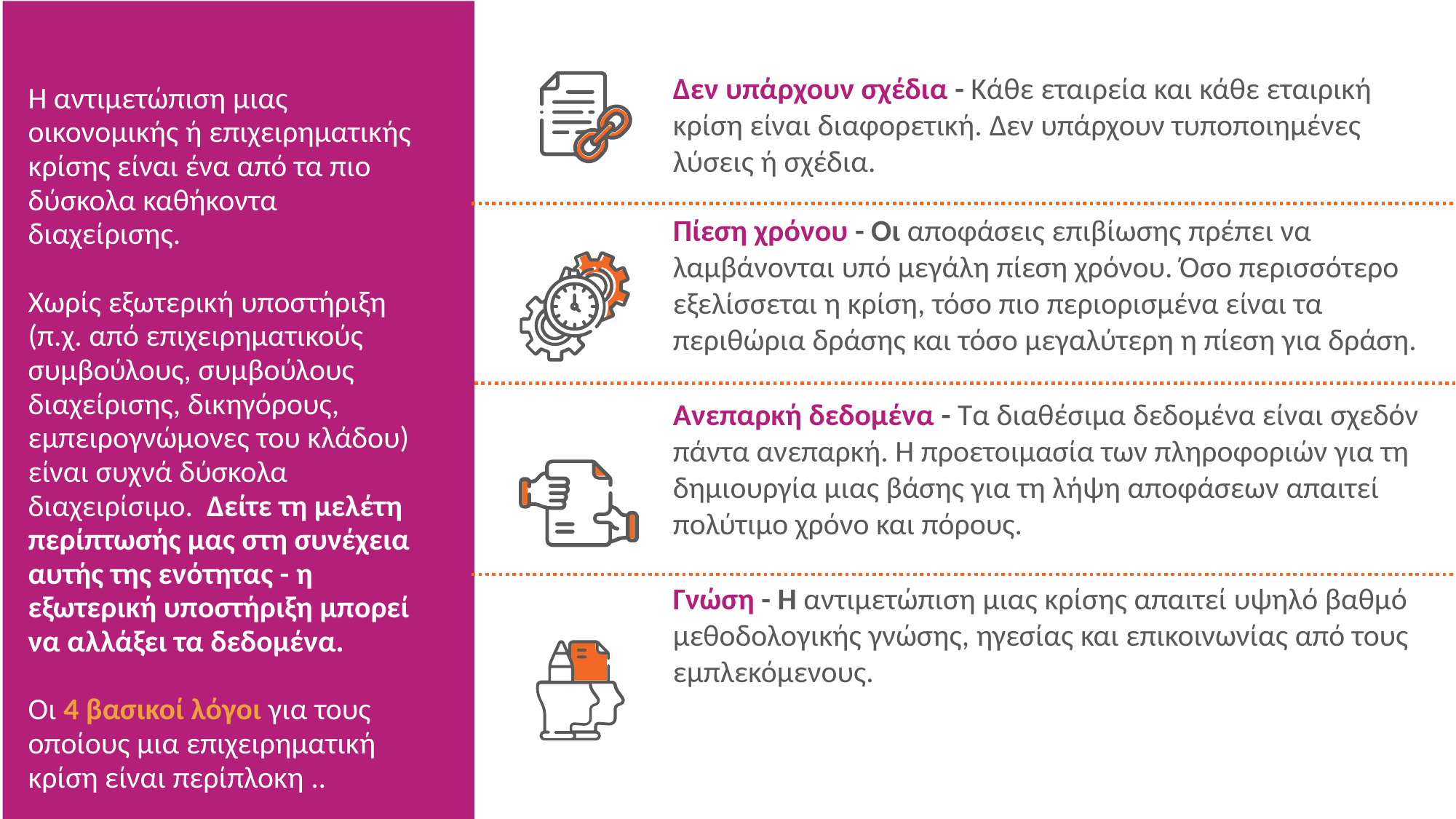

Δεν υπάρχουν σχέδια - Κάθε εταιρεία και κάθε εταιρική κρίση είναι διαφορετική. Δεν υπάρχουν τυποποιημένες λύσεις ή σχέδια.

Πίεση χρόνου - Οι αποφάσεις επιβίωσης πρέπει να λαμβάνονται υπό μεγάλη πίεση χρόνου. Όσο περισσότερο εξελίσσεται η κρίση, τόσο πιο περιορισμένα είναι τα περιθώρια δράσης και τόσο μεγαλύτερη η πίεση για δράση.

Ανεπαρκή δεδομένα - Τα διαθέσιμα δεδομένα είναι σχεδόν πάντα ανεπαρκή. Η προετοιμασία των πληροφοριών για τη δημιουργία μιας βάσης για τη λήψη αποφάσεων απαιτεί πολύτιμο χρόνο και πόρους.

Γνώση - Η αντιμετώπιση μιας κρίσης απαιτεί υψηλό βαθμό μεθοδολογικής γνώσης, ηγεσίας και επικοινωνίας από τους εμπλεκόμενους.

Η αντιμετώπιση μιας οικονομικής ή επιχειρηματικής κρίσης είναι ένα από τα πιο δύσκολα καθήκοντα διαχείρισης.

Χωρίς εξωτερική υποστήριξη (π.χ. από επιχειρηματικούς συμβούλους, συμβούλους διαχείρισης, δικηγόρους, εμπειρογνώμονες του κλάδου) είναι συχνά δύσκολα διαχειρίσιμο.  Δείτε τη μελέτη περίπτωσής μας στη συνέχεια αυτής της ενότητας - η εξωτερική υποστήριξη μπορεί να αλλάξει τα δεδομένα.

Οι 4 βασικοί λόγοι για τους οποίους μια επιχειρηματική κρίση είναι περίπλοκη ..